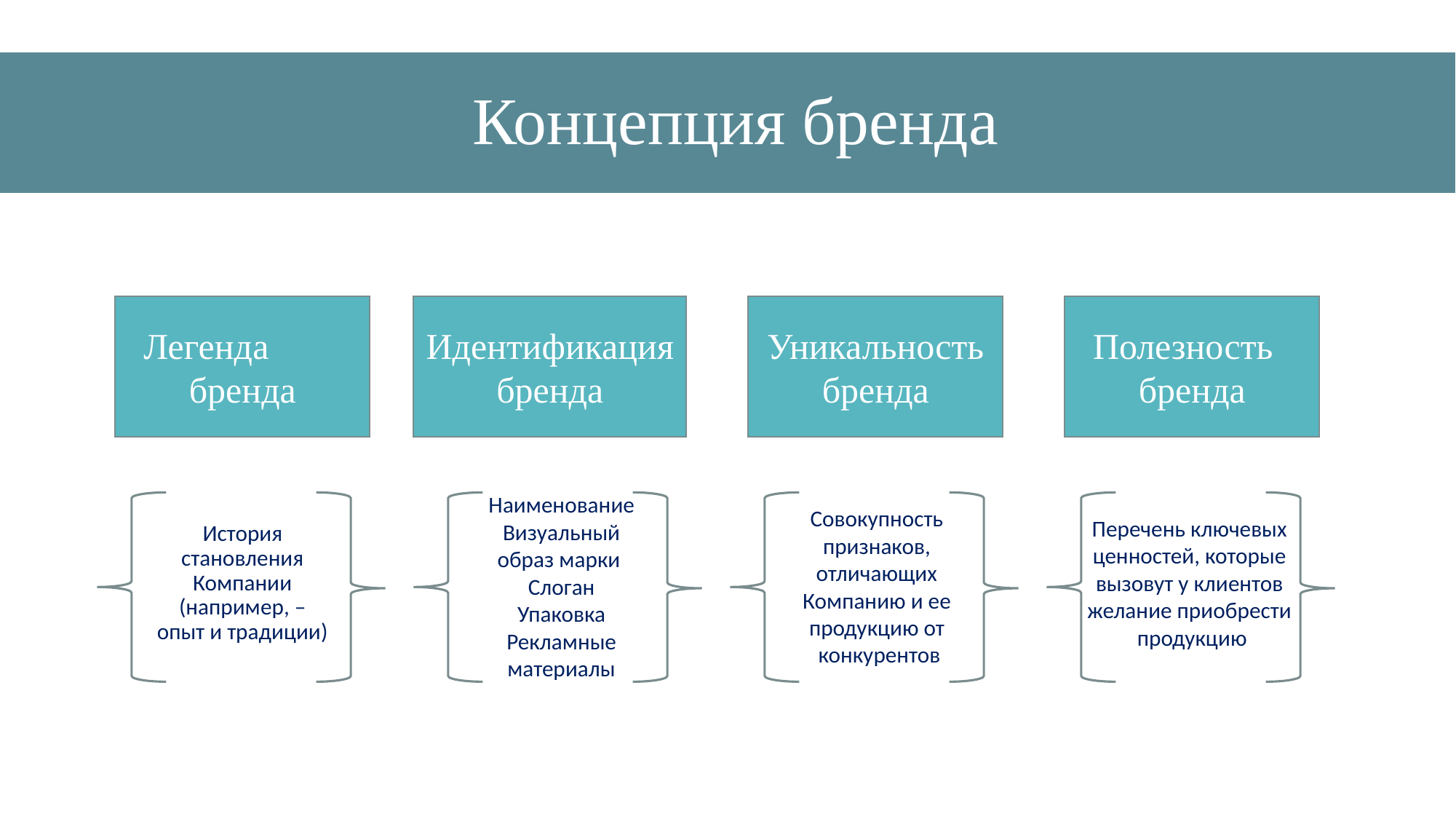

# Концепция бренда

Легенда         бренда
Идентификация бренда
Уникальность бренда
Полезность   бренда
Наименование
Визуальный образ марки
Слоган
Упаковка
Рекламные материалы

Совокупность
признаков,
отличающих
Компанию и ее
продукцию от
конкурентов
Перечень ключевых
ценностей, которые
вызовут у клиентов
желание приобрести
продукцию
История становления Компании (например, – опыт и традиции)